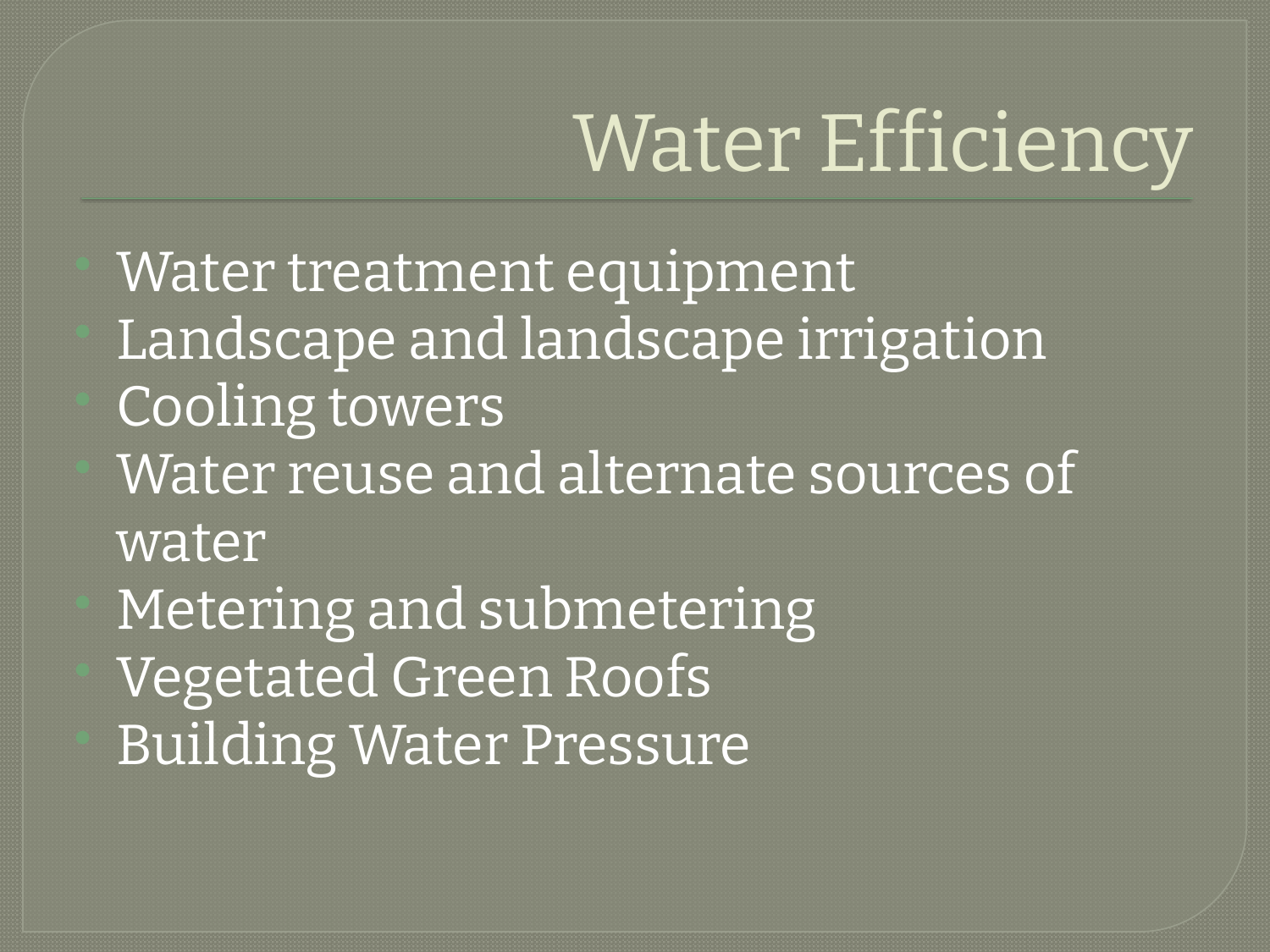

# Water Efficiency
Water treatment equipment
Landscape and landscape irrigation
Cooling towers
Water reuse and alternate sources of water
Metering and submetering
Vegetated Green Roofs
Building Water Pressure